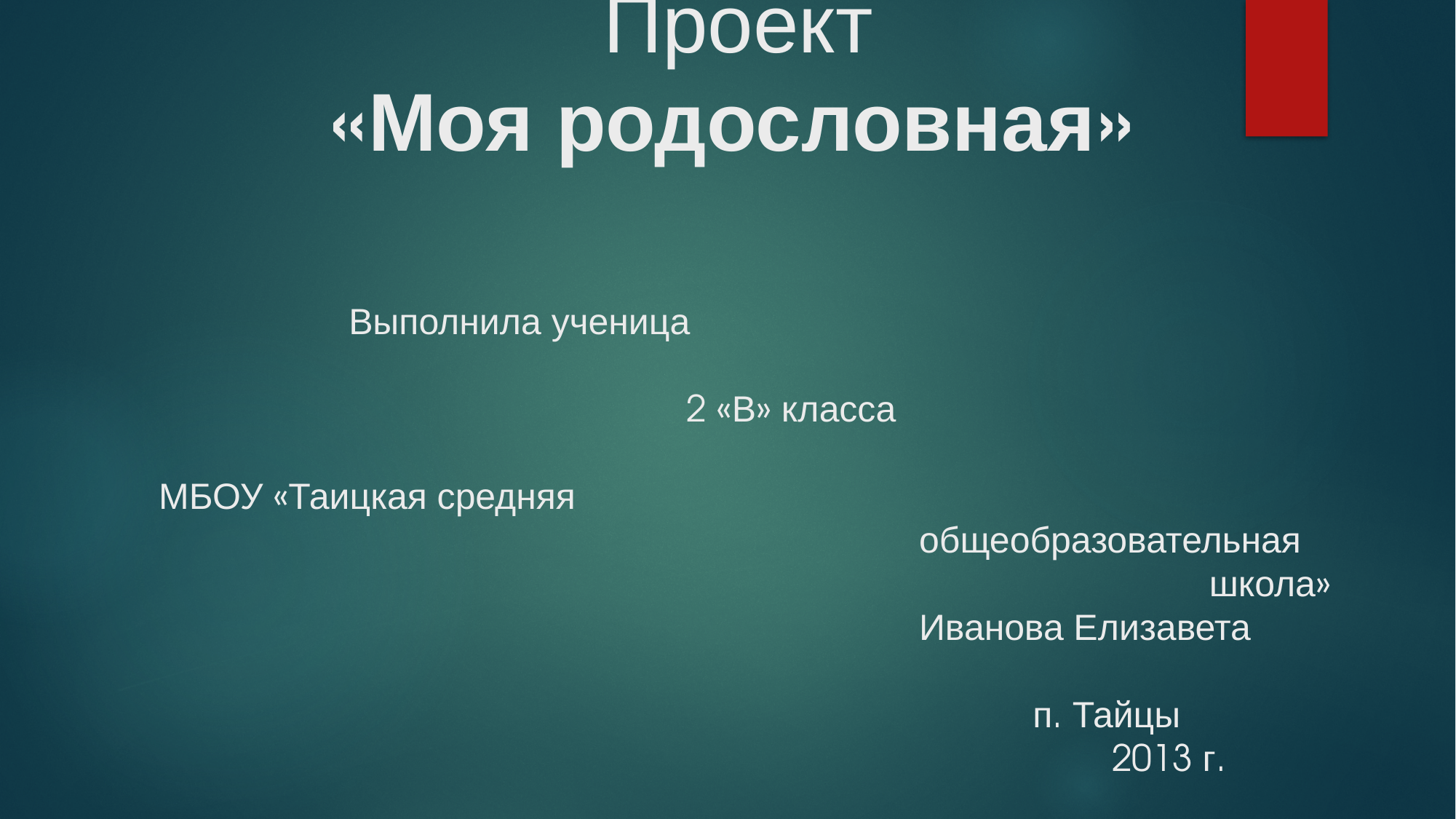

# Проект «Моя родословная» Выполнила ученица 2 «В» класса МБОУ «Таицкая средняя общеобразовательная школа» Иванова Елизавета п. Тайцы 2013 г.